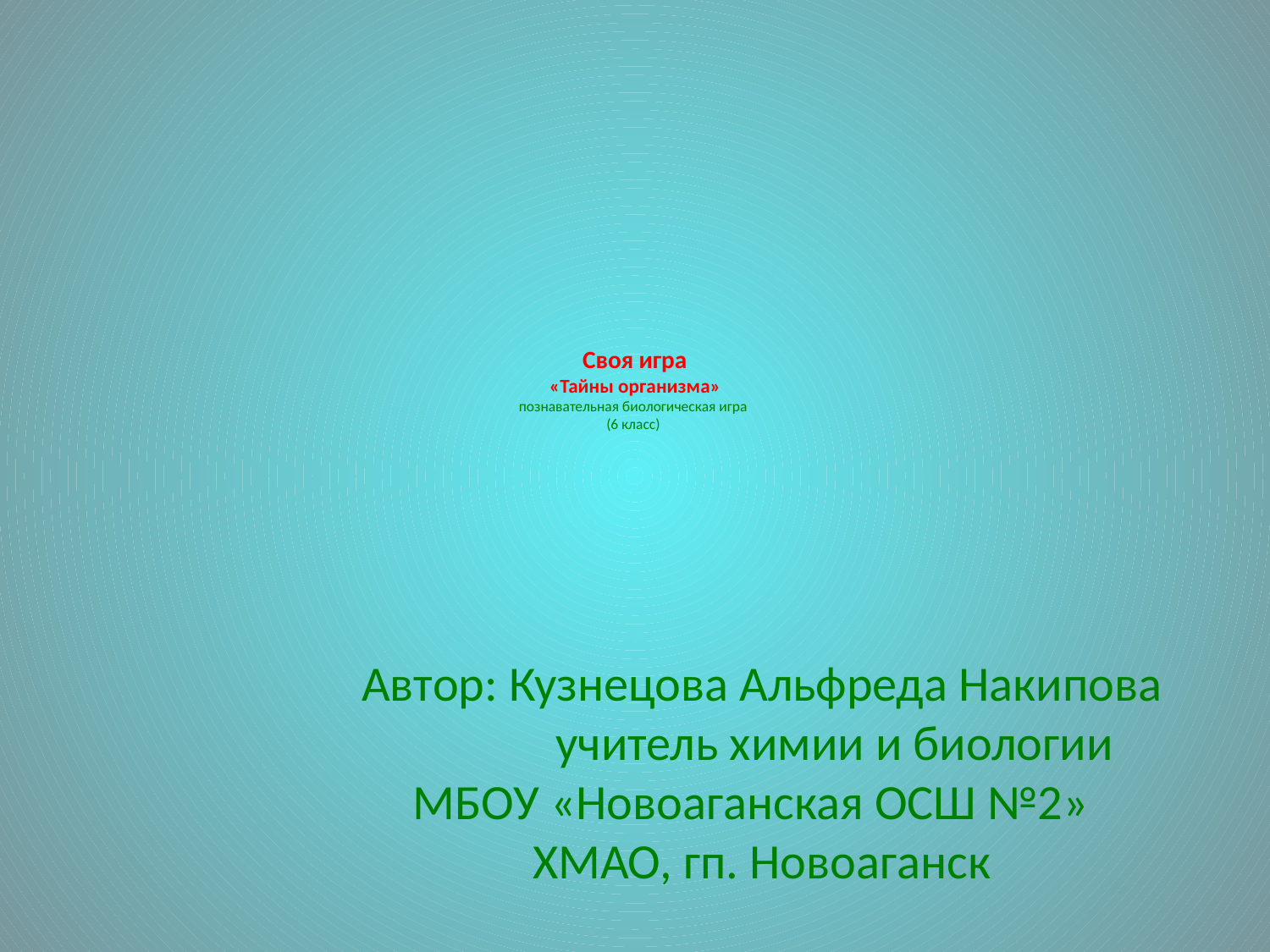

# Своя игра «Тайны организма» познавательная биологическая игра (6 класс)
Автор: Кузнецова Альфреда Накипова
             учитель химии и биологии
МБОУ «Новоаганская ОСШ №2»
ХМАО, гп. Новоаганск